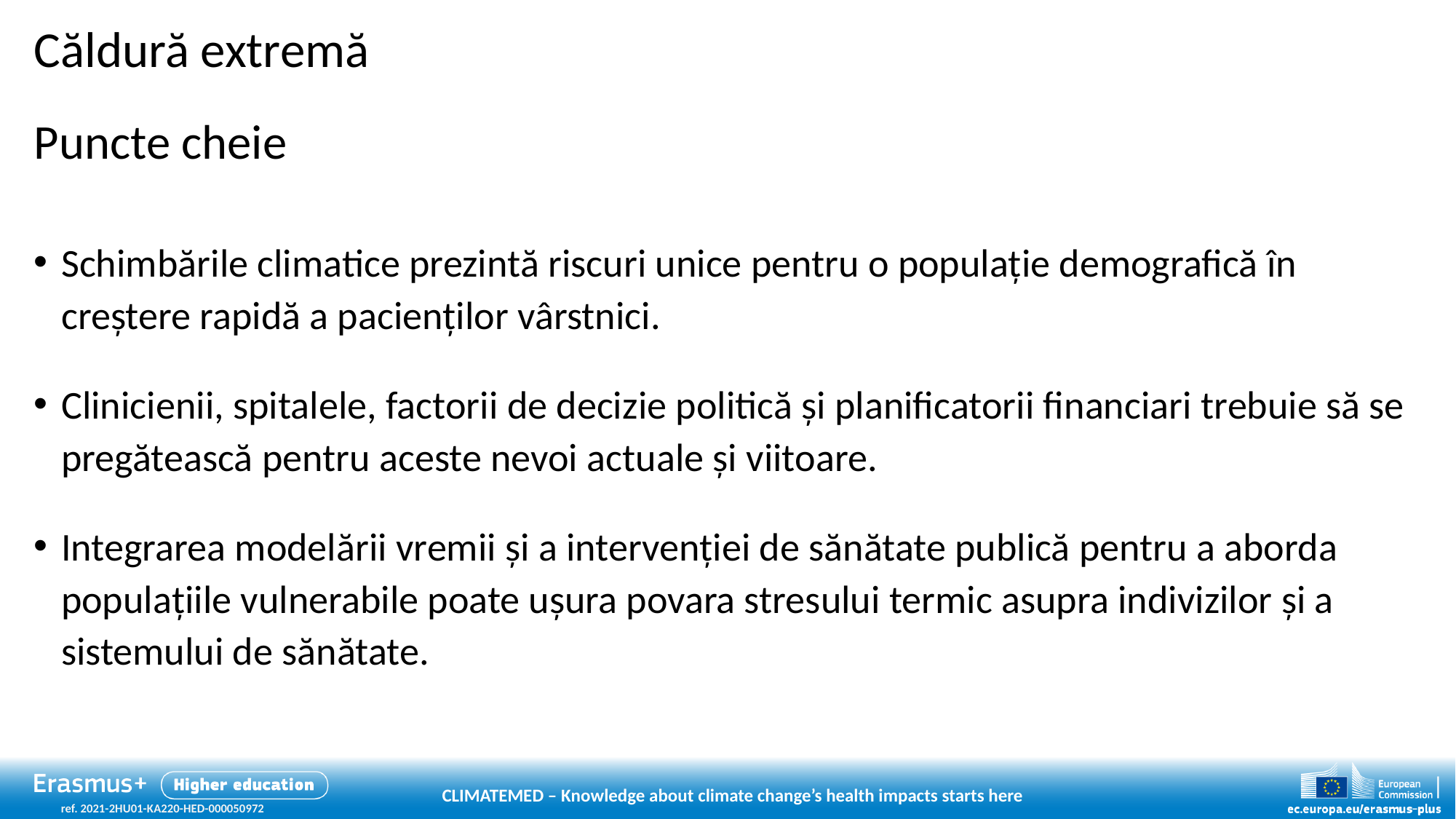

# Căldură extremă
Puncte cheie

Schimbările climatice prezintă riscuri unice pentru o populație demografică în creștere rapidă a pacienților vârstnici.
Clinicienii, spitalele, factorii de decizie politică și planificatorii financiari trebuie să se pregătească pentru aceste nevoi actuale și viitoare.
Integrarea modelării vremii și a intervenției de sănătate publică pentru a aborda populațiile vulnerabile poate ușura povara stresului termic asupra indivizilor și a sistemului de sănătate.